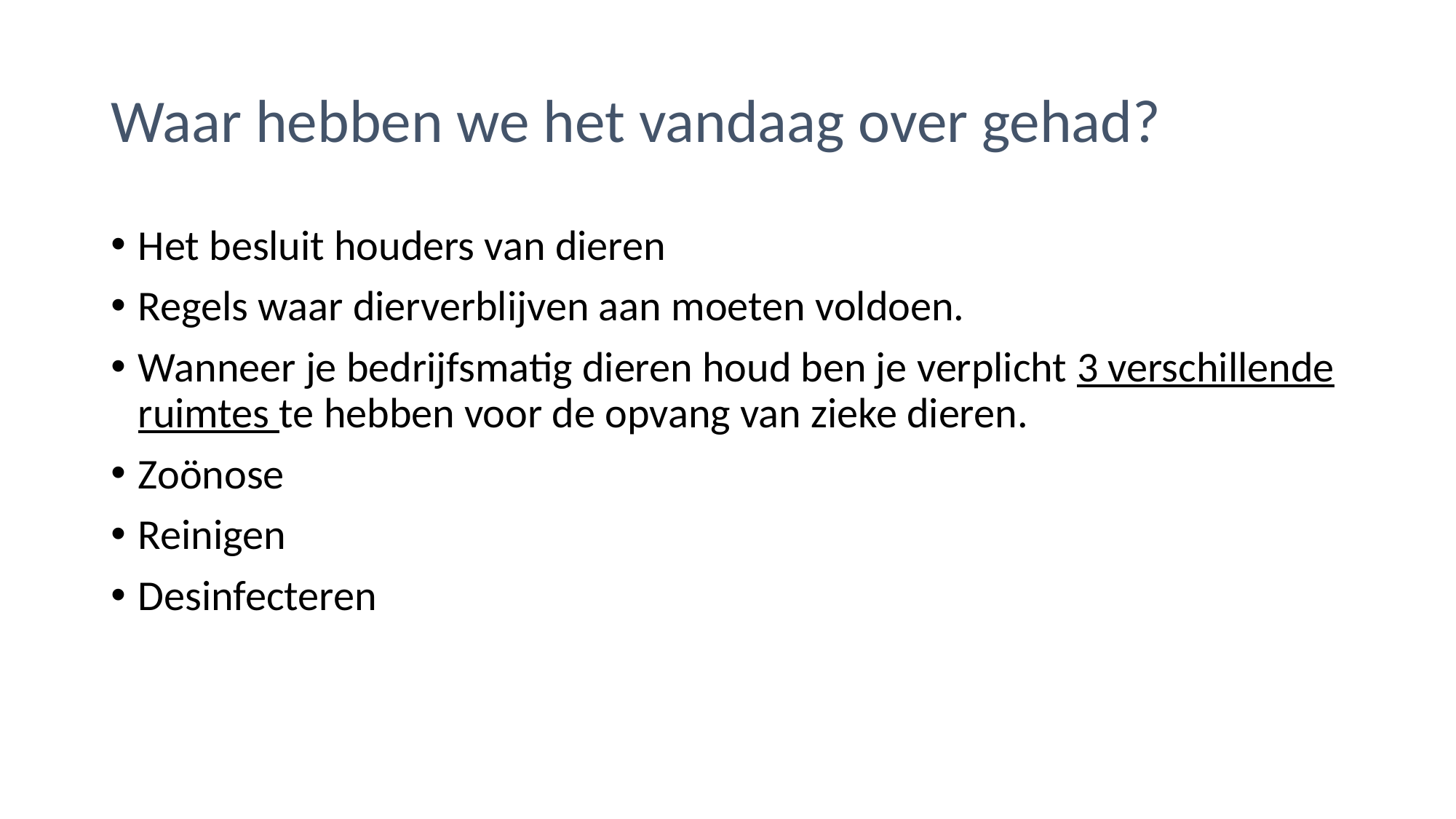

# Waar hebben we het vandaag over gehad?
Het besluit houders van dieren
Regels waar dierverblijven aan moeten voldoen.
Wanneer je bedrijfsmatig dieren houd ben je verplicht 3 verschillende ruimtes te hebben voor de opvang van zieke dieren.
Zoönose
Reinigen
Desinfecteren